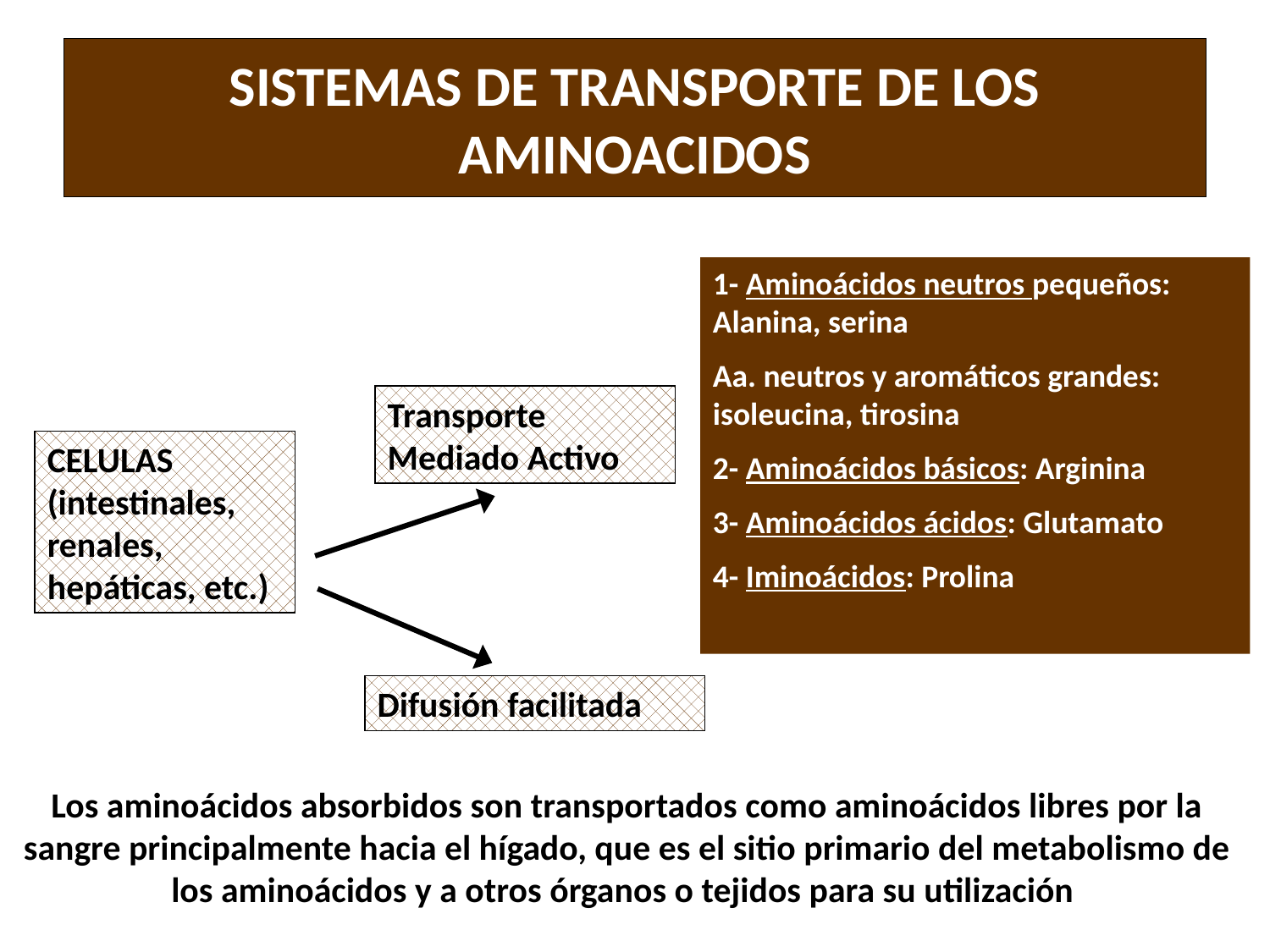

# SISTEMAS DE TRANSPORTE DE LOS AMINOACIDOS
1- Aminoácidos neutros pequeños: Alanina, serina
Aa. neutros y aromáticos grandes: isoleucina, tirosina
2- Aminoácidos básicos: Arginina
3- Aminoácidos ácidos: Glutamato
4- Iminoácidos: Prolina

Transporte  Mediado Activo
CELULAS (intestinales, renales, hepáticas, etc.)

Difusión facilitada
Los aminoácidos absorbidos son transportados como aminoácidos libres por la sangre principalmente hacia el hígado, que es el sitio primario del metabolismo de los aminoácidos y a otros órganos o tejidos para su utilización